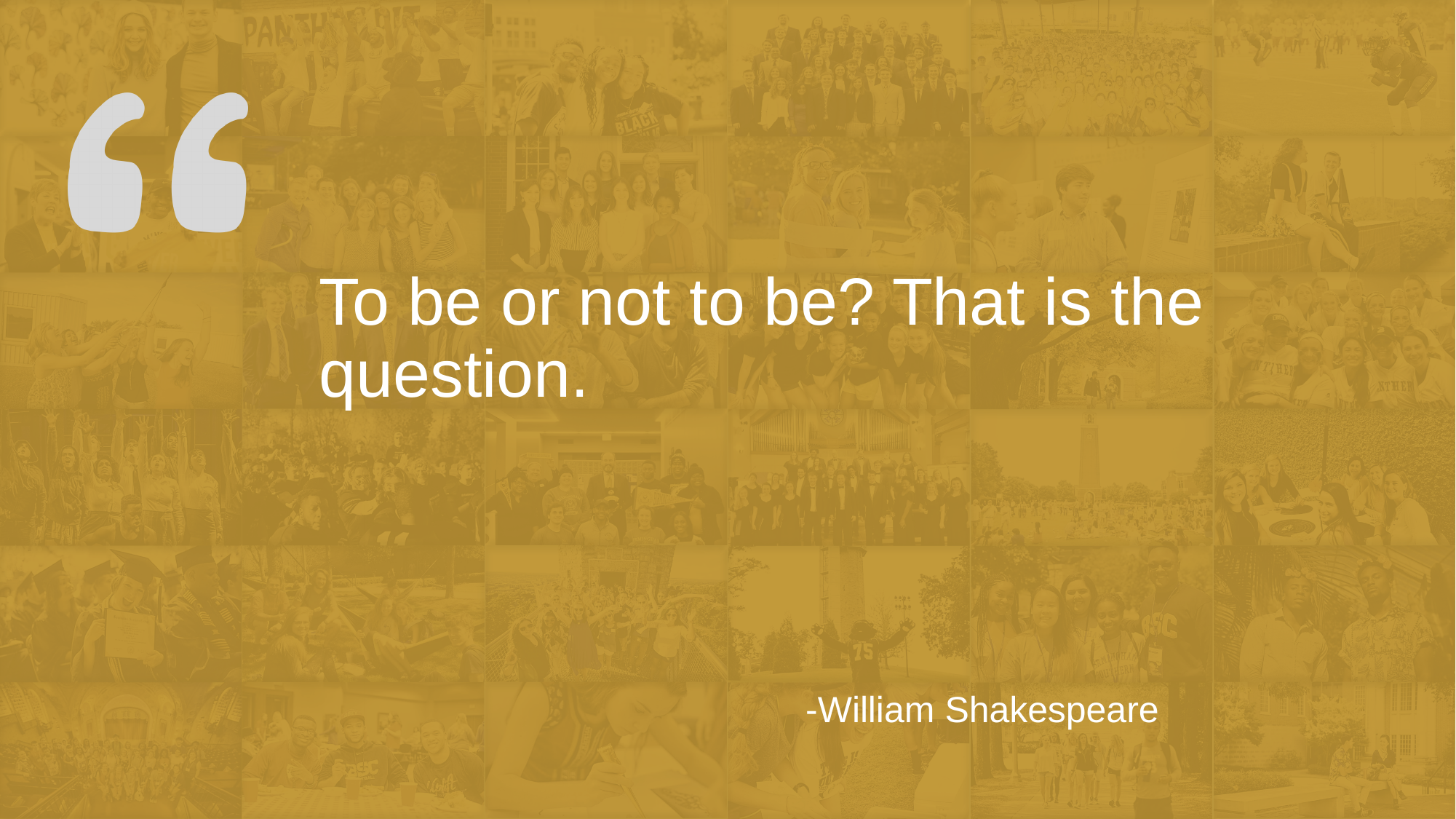

# To be or not to be? That is the question.
-William Shakespeare